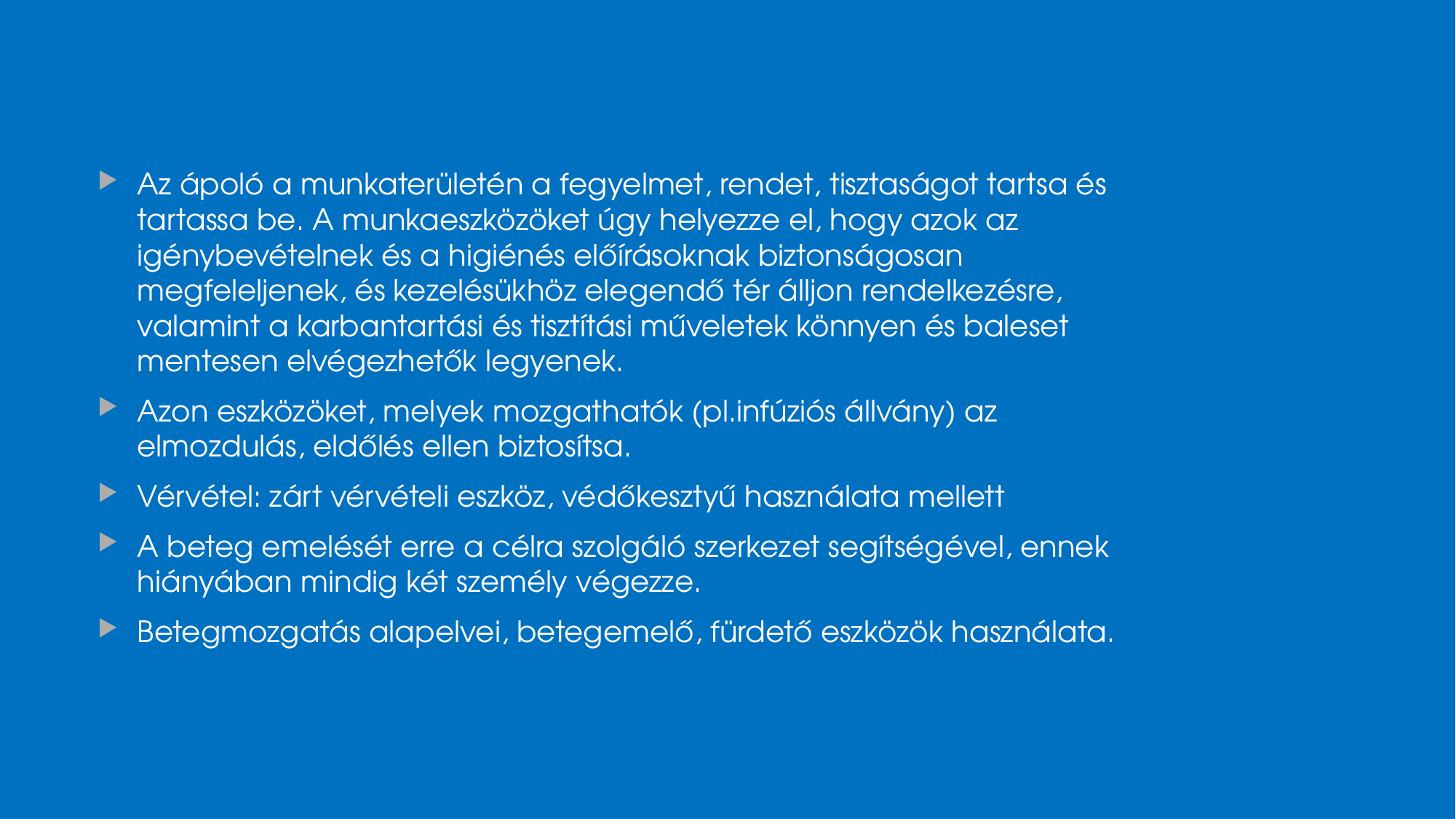

Az ápoló a munkaterületén a fegyelmet, rendet, tisztaságot tartsa és tartassa be. A munkaeszközöket úgy helyezze el, hogy azok az igénybevételnek és a higiénés előírásoknak biztonságosan megfeleljenek, és kezelésükhöz elegendő tér álljon rendelkezésre, valamint a karbantartási és tisztítási műveletek könnyen és baleset mentesen elvégezhetők legyenek.
Azon eszközöket, melyek mozgathatók (pl.infúziós állvány) az elmozdulás, eldőlés ellen biztosítsa.
Vérvétel: zárt vérvételi eszköz, védőkesztyű használata mellett
A beteg emelését erre a célra szolgáló szerkezet segítségével, ennek hiányában mindig két személy végezze.
Betegmozgatás alapelvei, betegemelő, fürdető eszközök használata.